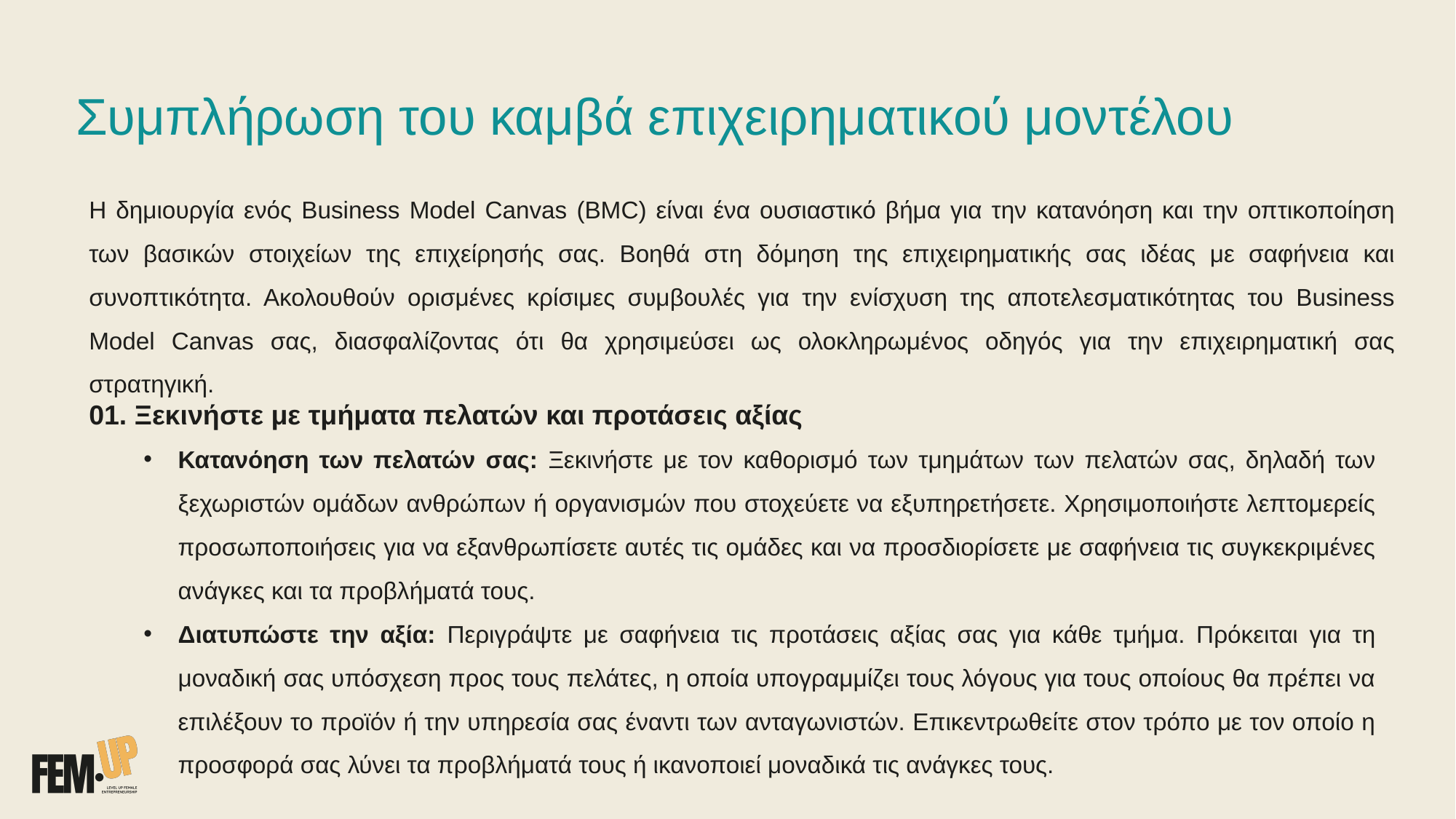

# Συμπλήρωση του καμβά επιχειρηματικού μοντέλου
Η δημιουργία ενός Business Model Canvas (BMC) είναι ένα ουσιαστικό βήμα για την κατανόηση και την οπτικοποίηση των βασικών στοιχείων της επιχείρησής σας. Βοηθά στη δόμηση της επιχειρηματικής σας ιδέας με σαφήνεια και συνοπτικότητα. Ακολουθούν ορισμένες κρίσιμες συμβουλές για την ενίσχυση της αποτελεσματικότητας του Business Model Canvas σας, διασφαλίζοντας ότι θα χρησιμεύσει ως ολοκληρωμένος οδηγός για την επιχειρηματική σας στρατηγική.
01. Ξεκινήστε με τμήματα πελατών και προτάσεις αξίας
Κατανόηση των πελατών σας: Ξεκινήστε με τον καθορισμό των τμημάτων των πελατών σας, δηλαδή των ξεχωριστών ομάδων ανθρώπων ή οργανισμών που στοχεύετε να εξυπηρετήσετε. Χρησιμοποιήστε λεπτομερείς προσωποποιήσεις για να εξανθρωπίσετε αυτές τις ομάδες και να προσδιορίσετε με σαφήνεια τις συγκεκριμένες ανάγκες και τα προβλήματά τους.
Διατυπώστε την αξία: Περιγράψτε με σαφήνεια τις προτάσεις αξίας σας για κάθε τμήμα. Πρόκειται για τη μοναδική σας υπόσχεση προς τους πελάτες, η οποία υπογραμμίζει τους λόγους για τους οποίους θα πρέπει να επιλέξουν το προϊόν ή την υπηρεσία σας έναντι των ανταγωνιστών. Επικεντρωθείτε στον τρόπο με τον οποίο η προσφορά σας λύνει τα προβλήματά τους ή ικανοποιεί μοναδικά τις ανάγκες τους.